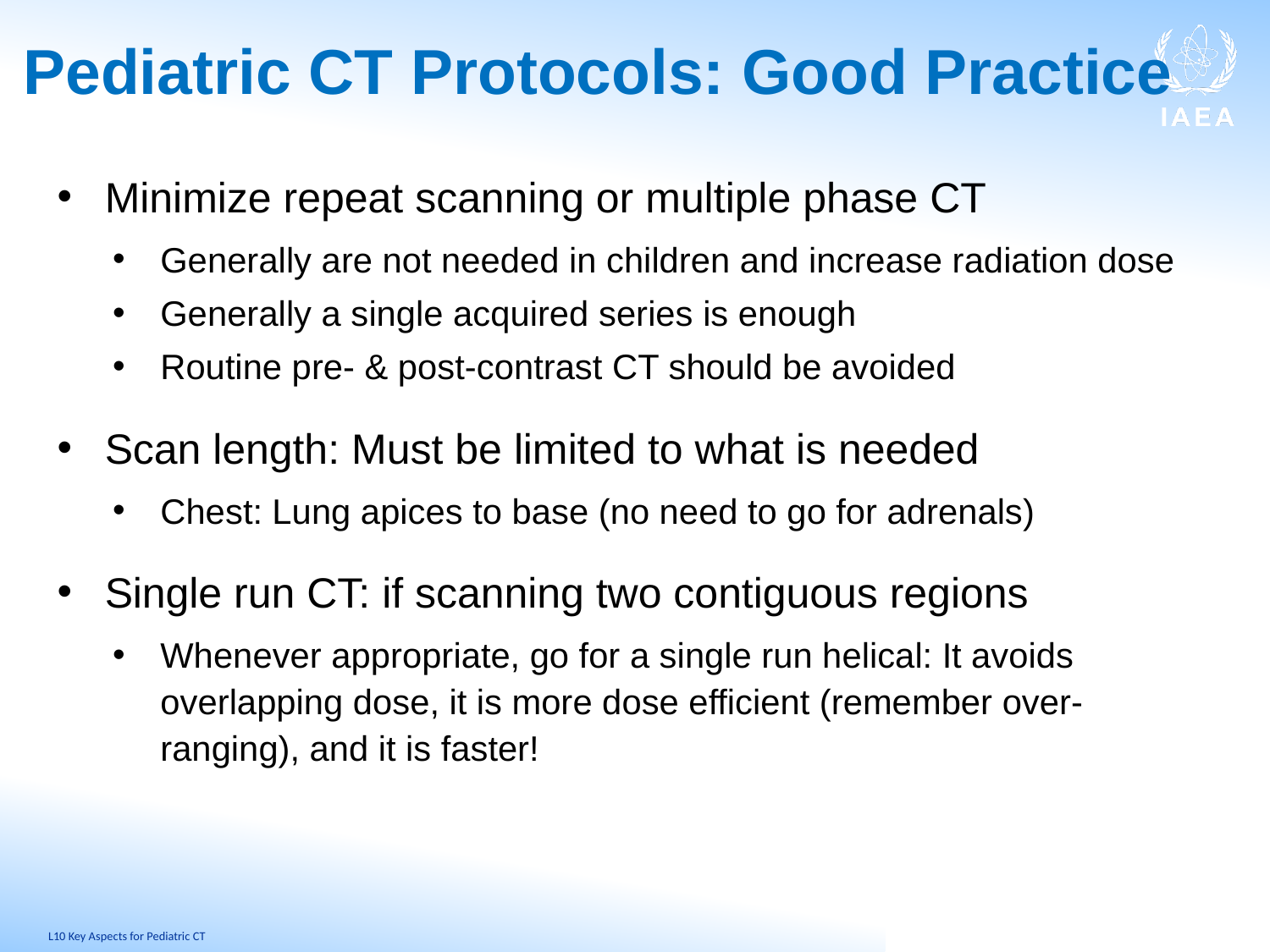

# Pediatric CT Protocols: Good Practice

Minimize repeat scanning or multiple phase CT
Generally are not needed in children and increase radiation dose
Generally a single acquired series is enough
Routine pre- & post-contrast CT should be avoided
Scan length: Must be limited to what is needed
Chest: Lung apices to base (no need to go for adrenals)
Single run CT: if scanning two contiguous regions
Whenever appropriate, go for a single run helical: It avoids overlapping dose, it is more dose efficient (remember over-ranging), and it is faster!